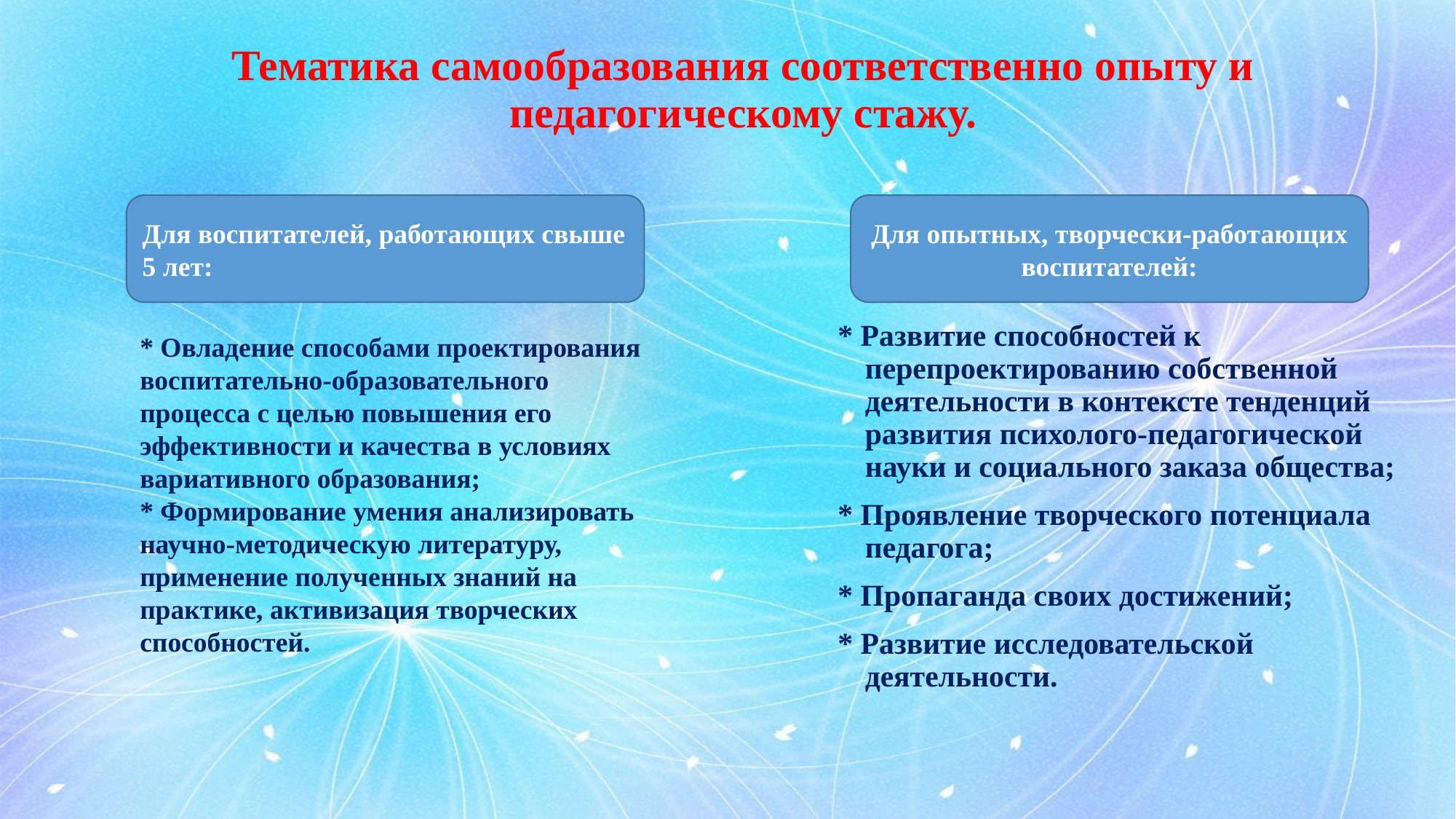

# Тематика самообразования соответственно опыту и педагогическому стажу.
Для опытных, творчески-работающих воспитателей:
Для воспитателей, работающих свыше 5 лет:
* Развитие способностей к перепроектированию собственной деятельности в контексте тенденций развития психолого-педагогической науки и социального заказа общества;
* Проявление творческого потенциала педагога;
* Пропаганда своих достижений;
* Развитие исследовательской деятельности.

* Овладение способами проектирования воспитательно-образовательного процесса с целью повышения его эффективности и качества в условиях вариативного образования;
* Формирование умения анализировать научно-методическую литературу, применение полученных знаний на практике, активизация творческих способностей.